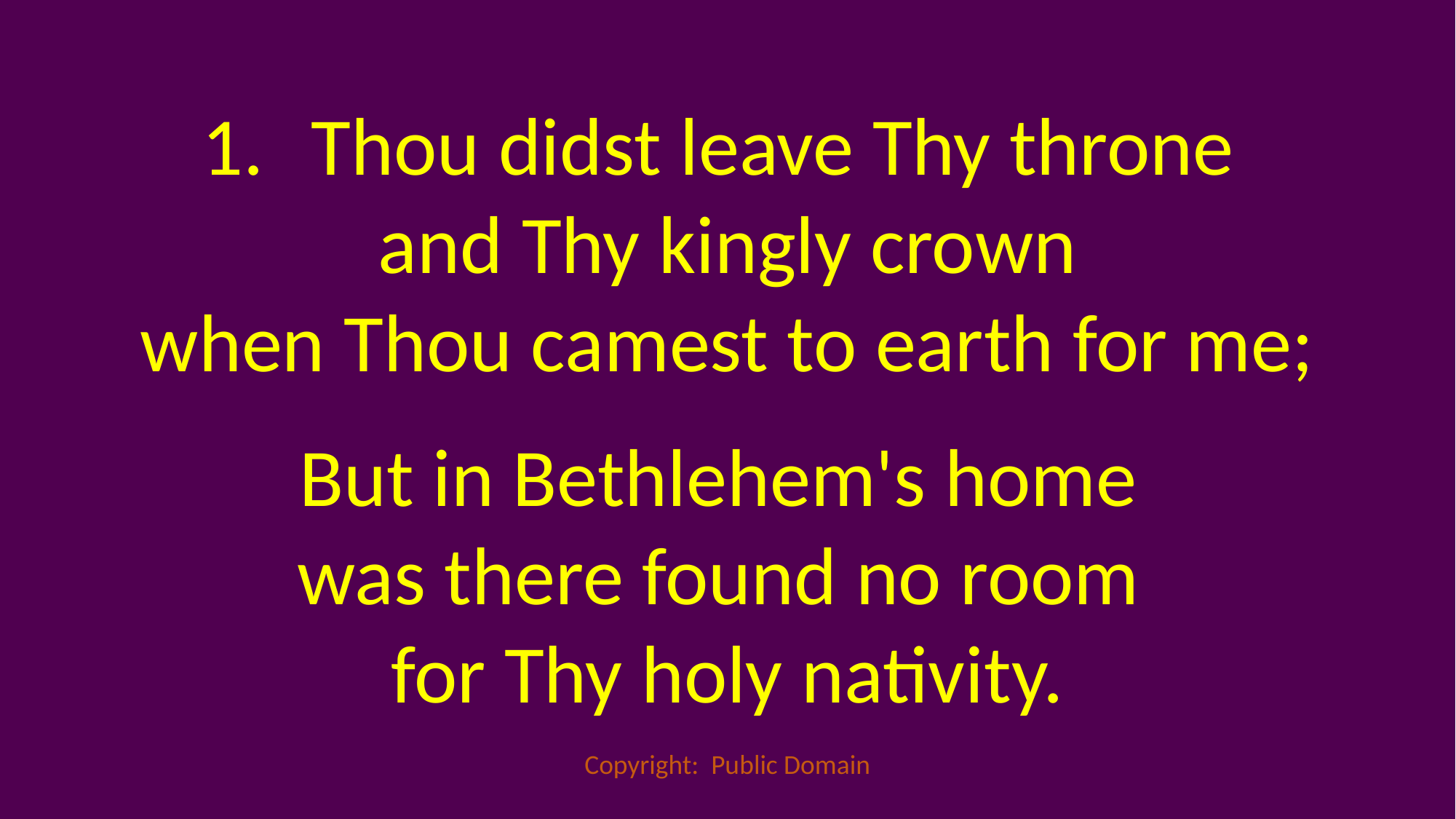

1. 	Thou didst leave Thy throne
and Thy kingly crown
when Thou camest to earth for me;
But in Bethlehem's home
was there found no room
for Thy holy nativity.
Copyright:  Public Domain